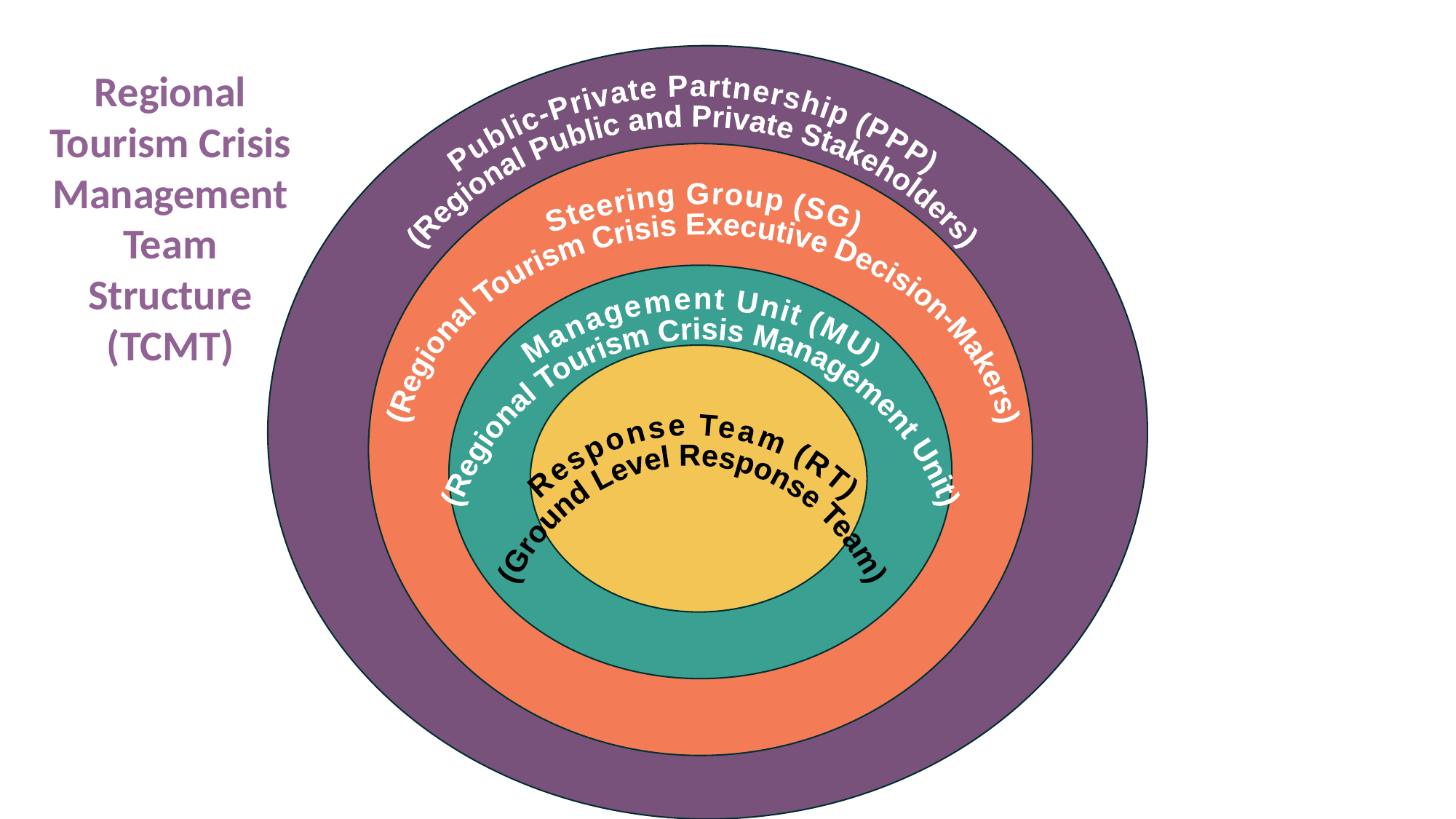

Regional Tourism Crisis Management Team Structure (TCMT)
Public-Private Partnership (PPP)
(Regional Public and Private Stakeholders)

Steering Group (SG)
(Regional Tourism Crisis Executive Decision-Makers)

Management Unit (MU)
(Regional Tourism Crisis Management Unit)

Response Team (RT)
(Ground Level Response Team)